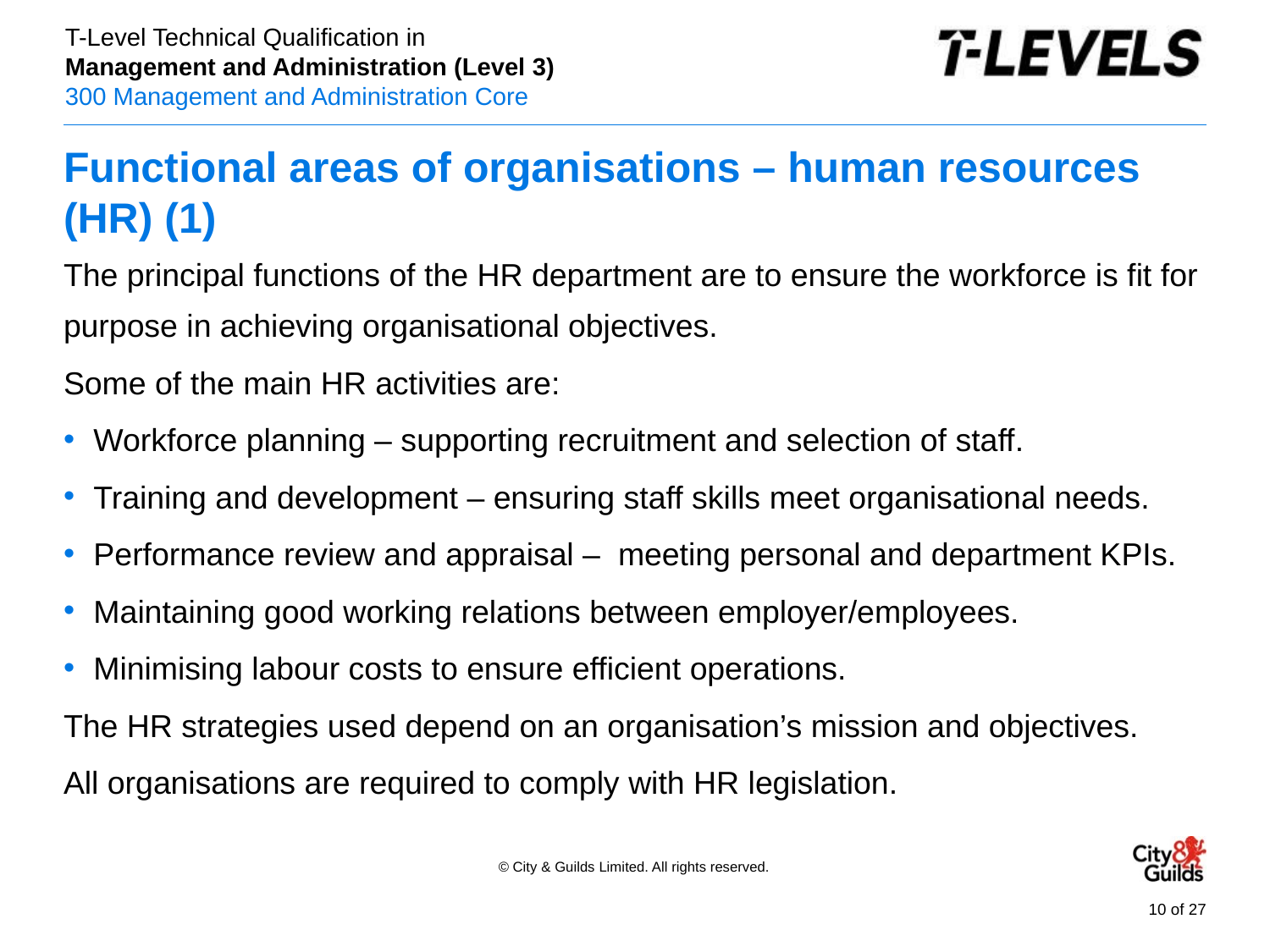

# Functional areas of organisations – human resources (HR) (1)
The principal functions of the HR department are to ensure the workforce is fit for purpose in achieving organisational objectives.
Some of the main HR activities are:
Workforce planning – supporting recruitment and selection of staff.
Training and development – ensuring staff skills meet organisational needs.
Performance review and appraisal –  meeting personal and department KPIs.
Maintaining good working relations between employer/employees.
Minimising labour costs to ensure efficient operations.
The HR strategies used depend on an organisation’s mission and objectives.
All organisations are required to comply with HR legislation.